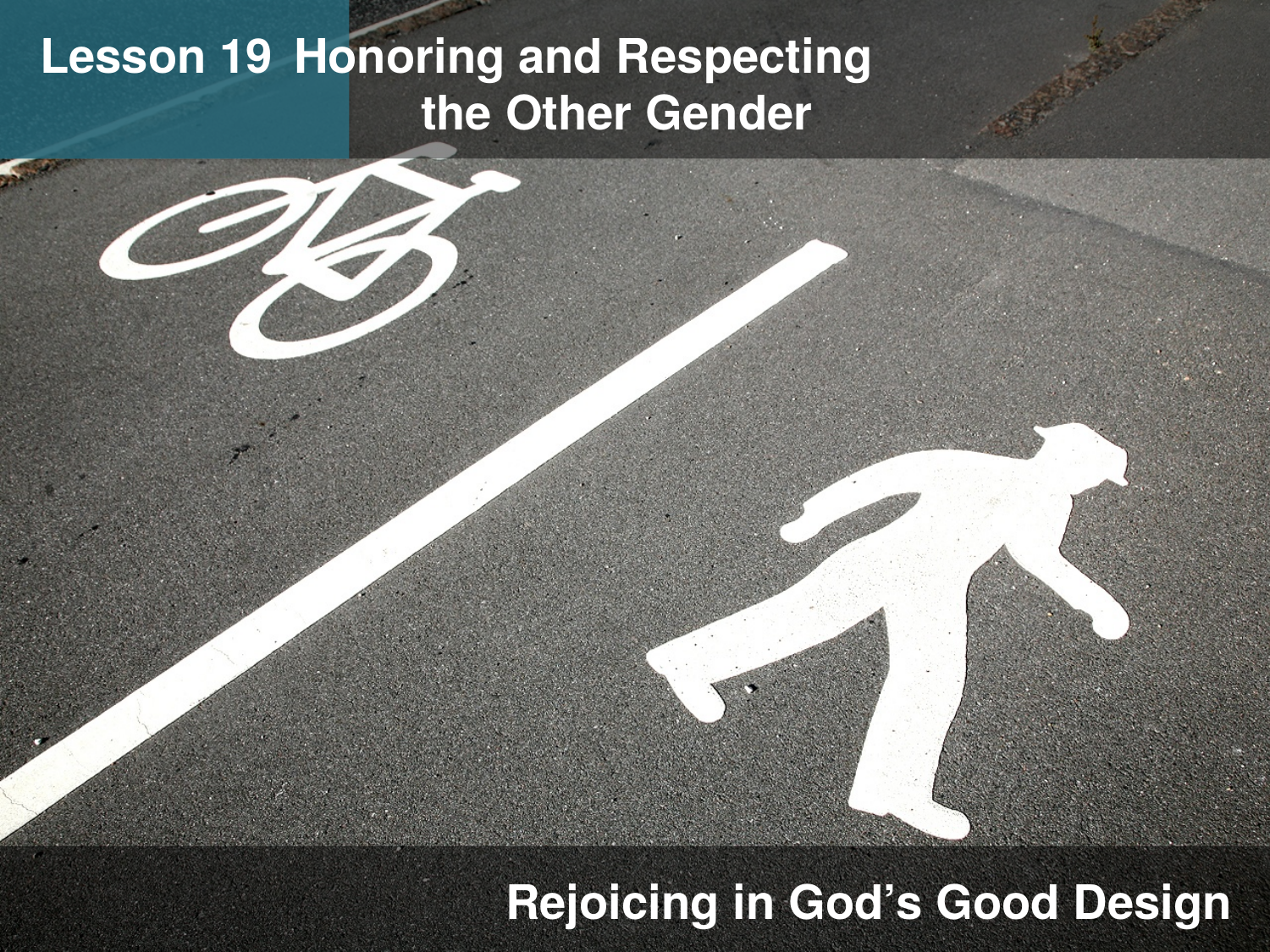

Lesson 19 	Honoring and Respecting
			the Other Gender
Rejoicing in God’s Good Design